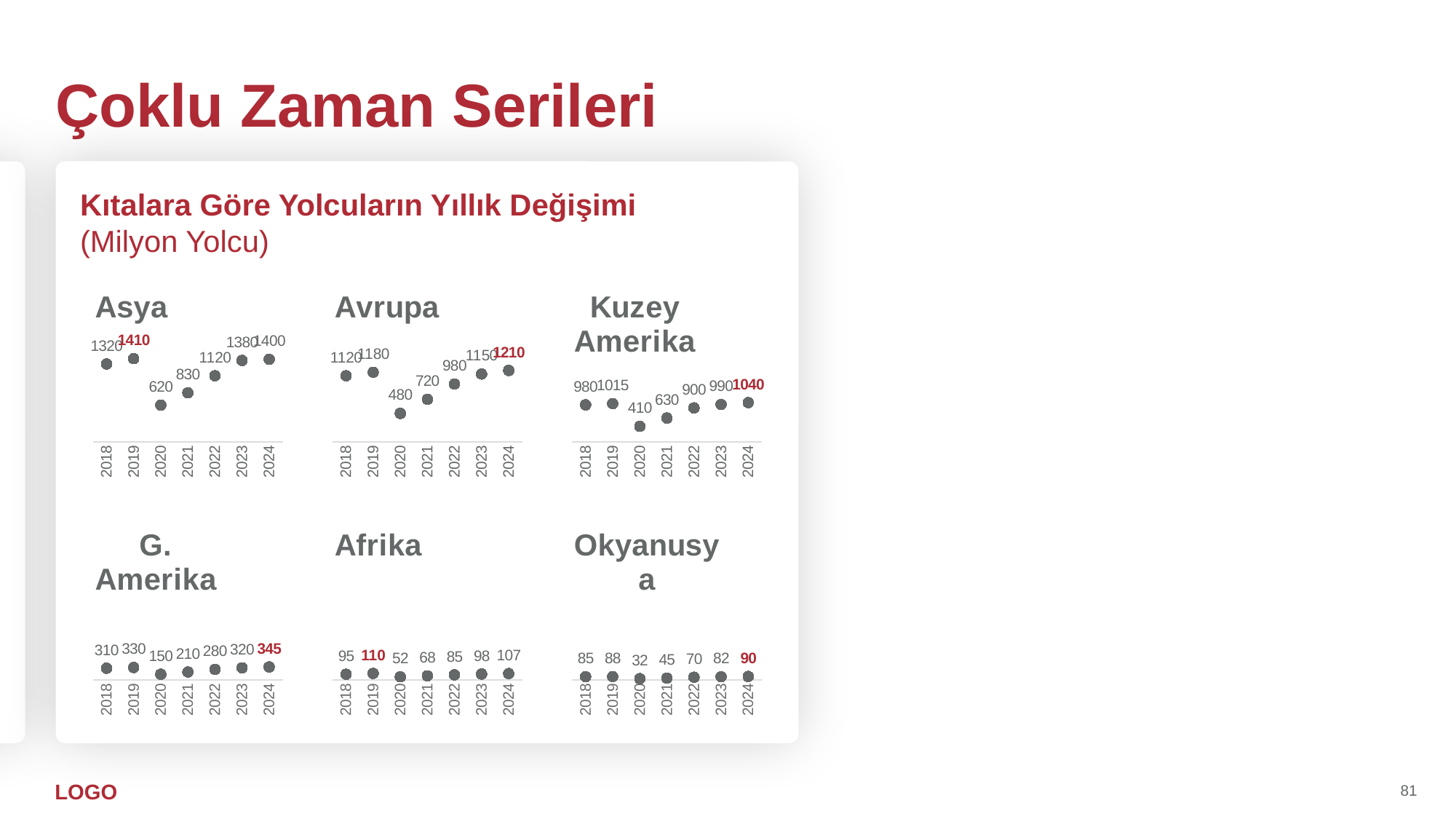

# Çoklu Zaman Serileri
Kıtalara Göre Yolcuların Yıllık Değişimi (Milyon Yolcu)

### Chart

| Category | Asya | Avrupa | Kuzey Amerika | Güney Amerika | Afrika | Okyanusya |
|---|---|---|---|---|---|---|
| 2018 | 1320.0 | 1120.0 | 980.0 | 310.0 | 95.0 | 85.0 |
| 2019 | 1410.0 | 1180.0 | 1015.0 | 330.0 | 110.0 | 88.0 |
| 2020 | 620.0 | 480.0 | 410.0 | 150.0 | 52.0 | 32.0 |
| 2021 | 830.0 | 720.0 | 630.0 | 210.0 | 68.0 | 45.0 |
| 2022 | 1120.0 | 980.0 | 900.0 | 280.0 | 85.0 | 70.0 |
| 2023 | 1380.0 | 1150.0 | 990.0 | 320.0 | 98.0 | 82.0 |
| 2024 | 1400.0 | 1210.0 | 1040.0 | 345.0 | 107.0 | 90.0 |
Kıtalara Göre Yolcuların Yıllık Değişimi
(Milyon Yolcu)

### Chart: Asya

| Category | Asya |
|---|---|
| 2018 | 1320.0 |
| 2019 | 1410.0 |
| 2020 | 620.0 |
| 2021 | 830.0 |
| 2022 | 1120.0 |
| 2023 | 1380.0 |
| 2024 | 1400.0 |

### Chart: Avrupa

| Category | Avrupa |
|---|---|
| 2018 | 1120.0 |
| 2019 | 1180.0 |
| 2020 | 480.0 |
| 2021 | 720.0 |
| 2022 | 980.0 |
| 2023 | 1150.0 |
| 2024 | 1210.0 |

### Chart: Kuzey Amerika

| Category | Kuzey Amerika |
|---|---|
| 2018 | 980.0 |
| 2019 | 1015.0 |
| 2020 | 410.0 |
| 2021 | 630.0 |
| 2022 | 900.0 |
| 2023 | 990.0 |
| 2024 | 1040.0 |

### Chart: G. Amerika

| Category | Güney Amerika |
|---|---|
| 2018 | 310.0 |
| 2019 | 330.0 |
| 2020 | 150.0 |
| 2021 | 210.0 |
| 2022 | 280.0 |
| 2023 | 320.0 |
| 2024 | 345.0 |

### Chart:

| Category | Afrika |
|---|---|
| 2018 | 95.0 |
| 2019 | 110.0 |
| 2020 | 52.0 |
| 2021 | 68.0 |
| 2022 | 85.0 |
| 2023 | 98.0 |
| 2024 | 107.0 |

### Chart: Okyanusya

| Category | Okyanusya |
|---|---|
| 2018 | 85.0 |
| 2019 | 88.0 |
| 2020 | 32.0 |
| 2021 | 45.0 |
| 2022 | 70.0 |
| 2023 | 82.0 |
| 2024 | 90.0 |
Kıtalara Göre Yolcuların Yıllık Değişimi
(Milyon Yolcu)

### Chart: Asya

| Category | Asya |
|---|---|
| 2018 | 1320.0 |
| 2019 | 1410.0 |
| 2020 | 620.0 |
| 2021 | 830.0 |
| 2022 | 1120.0 |
| 2023 | 1380.0 |
| 2024 | 1400.0 |

### Chart: Avrupa

| Category | Avrupa |
|---|---|
| 2018 | 1120.0 |
| 2019 | 1180.0 |
| 2020 | 480.0 |
| 2021 | 720.0 |
| 2022 | 980.0 |
| 2023 | 1150.0 |
| 2024 | 1210.0 |

### Chart: Kuzey Amerika

| Category | Kuzey Amerika |
|---|---|
| 2018 | 980.0 |
| 2019 | 1015.0 |
| 2020 | 410.0 |
| 2021 | 630.0 |
| 2022 | 900.0 |
| 2023 | 990.0 |
| 2024 | 1040.0 |

### Chart: G. Amerika

| Category | Güney Amerika |
|---|---|
| 2018 | 310.0 |
| 2019 | 330.0 |
| 2020 | 150.0 |
| 2021 | 210.0 |
| 2022 | 280.0 |
| 2023 | 320.0 |
| 2024 | 345.0 |

### Chart:

| Category | Afrika |
|---|---|
| 2018 | 95.0 |
| 2019 | 110.0 |
| 2020 | 52.0 |
| 2021 | 68.0 |
| 2022 | 85.0 |
| 2023 | 98.0 |
| 2024 | 107.0 |

### Chart: Okyanusya

| Category | Okyanusya |
|---|---|
| 2018 | 85.0 |
| 2019 | 88.0 |
| 2020 | 32.0 |
| 2021 | 45.0 |
| 2022 | 70.0 |
| 2023 | 82.0 |
| 2024 | 90.0 |
81